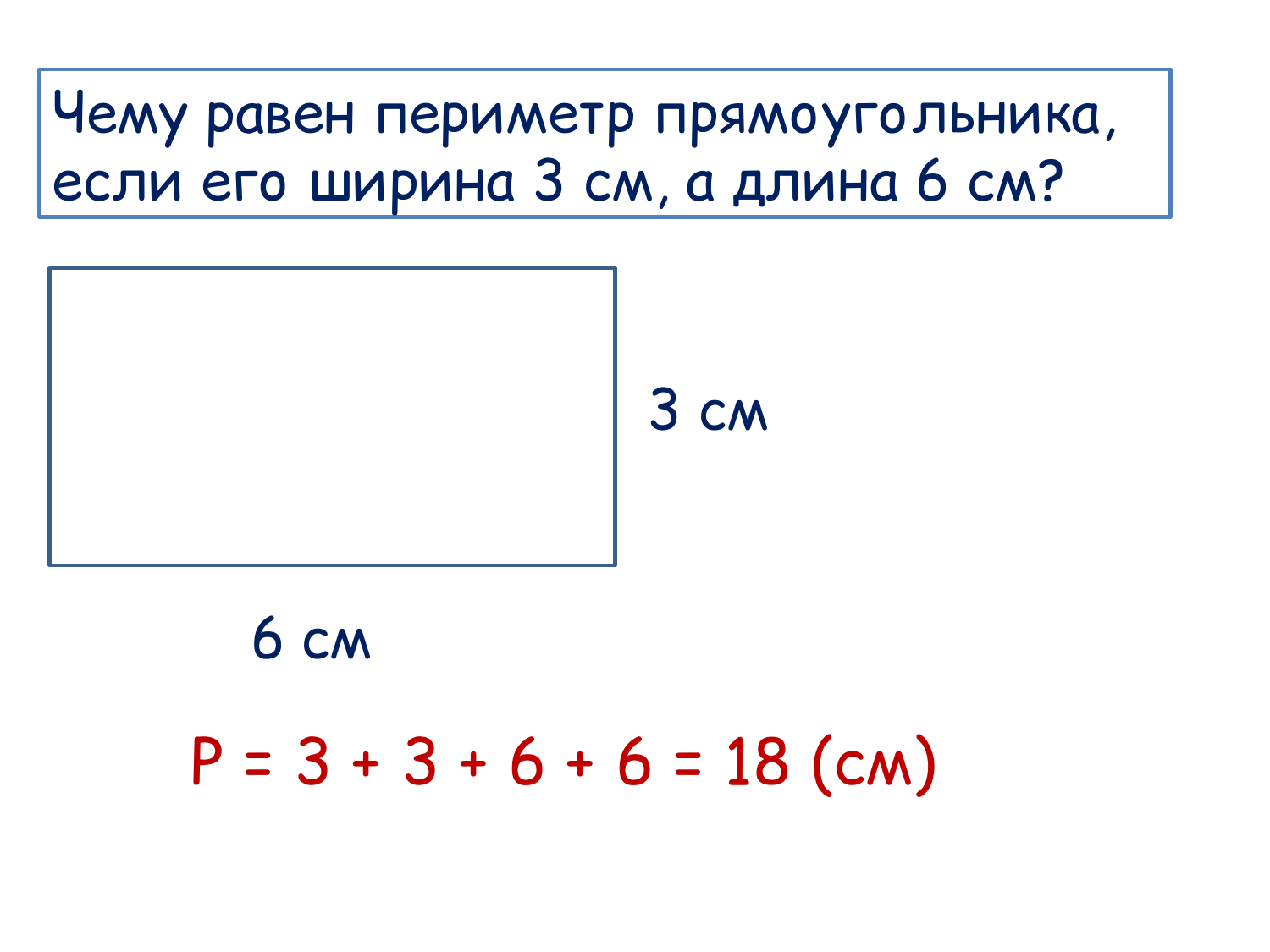

Чему равен периметр прямоугольника, если его ширина 3 см, а длина 6 см?

3 см
6 см
Р = 3 + 3 + 6 + 6 = 18 (см)